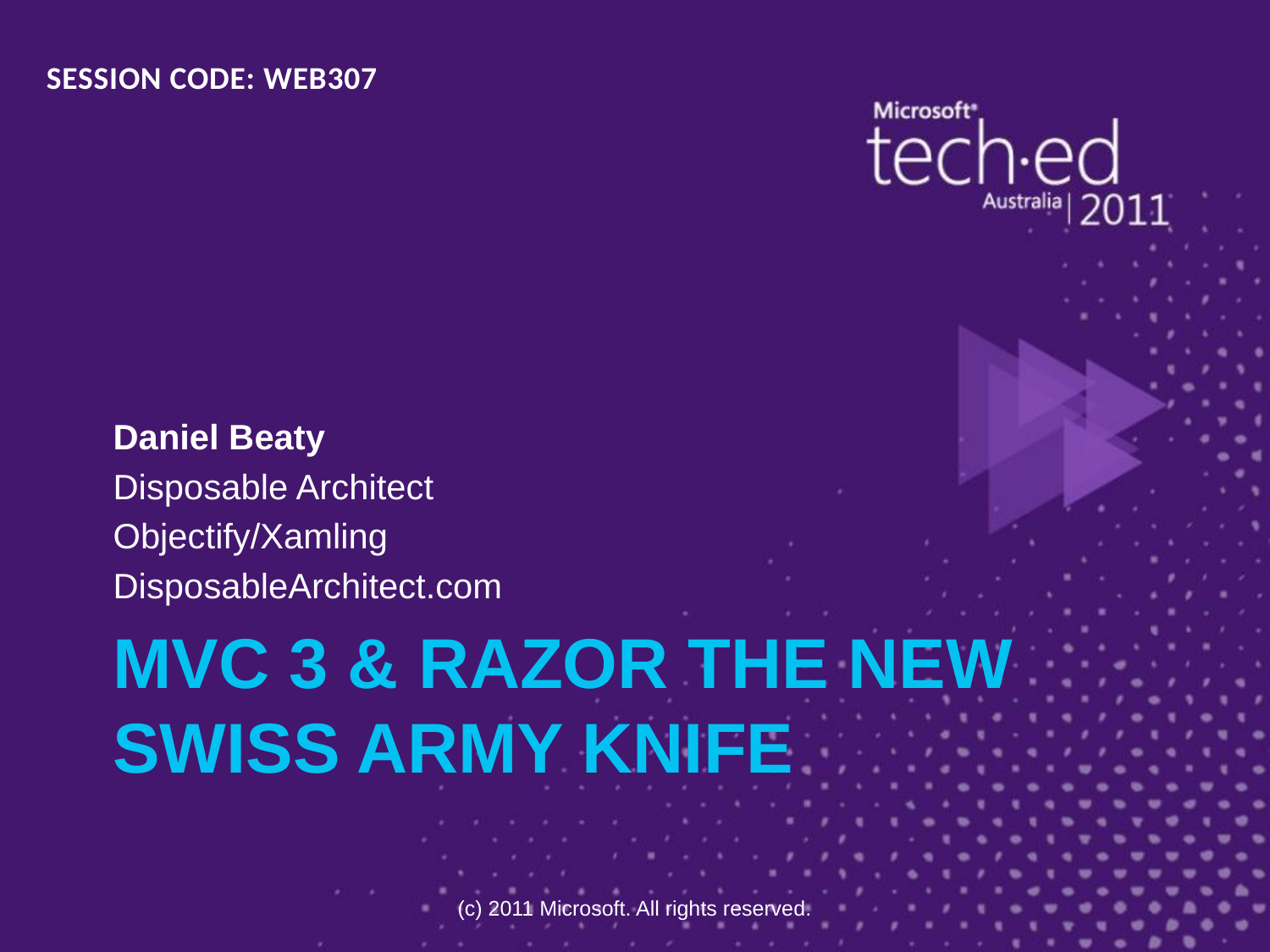

SESSION CODE: WEB307
Daniel Beaty
Disposable Architect
Objectify/Xamling
DisposableArchitect.com
# MVC 3 & Razor the new Swiss Army Knife
(c) 2011 Microsoft. All rights reserved.